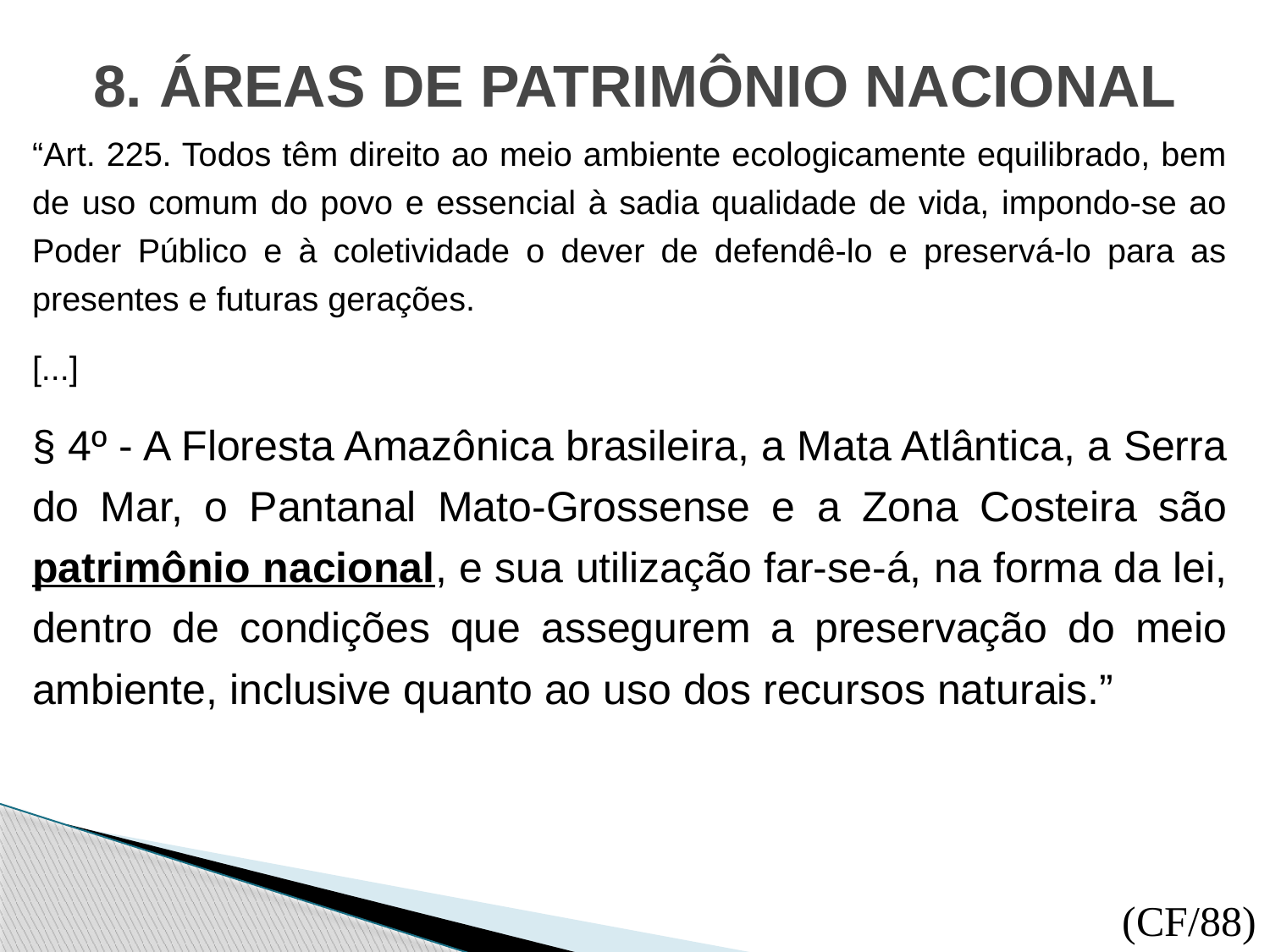

# 8. ÁREAS DE PATRIMÔNIO NACIONAL
“Art. 225. Todos têm direito ao meio ambiente ecologicamente equilibrado, bem de uso comum do povo e essencial à sadia qualidade de vida, impondo-se ao Poder Público e à coletividade o dever de defendê-lo e preservá-lo para as presentes e futuras gerações.
[...]
§ 4º - A Floresta Amazônica brasileira, a Mata Atlântica, a Serra do Mar, o Pantanal Mato-Grossense e a Zona Costeira são patrimônio nacional, e sua utilização far-se-á, na forma da lei, dentro de condições que assegurem a preservação do meio ambiente, inclusive quanto ao uso dos recursos naturais.”
(CF/88)